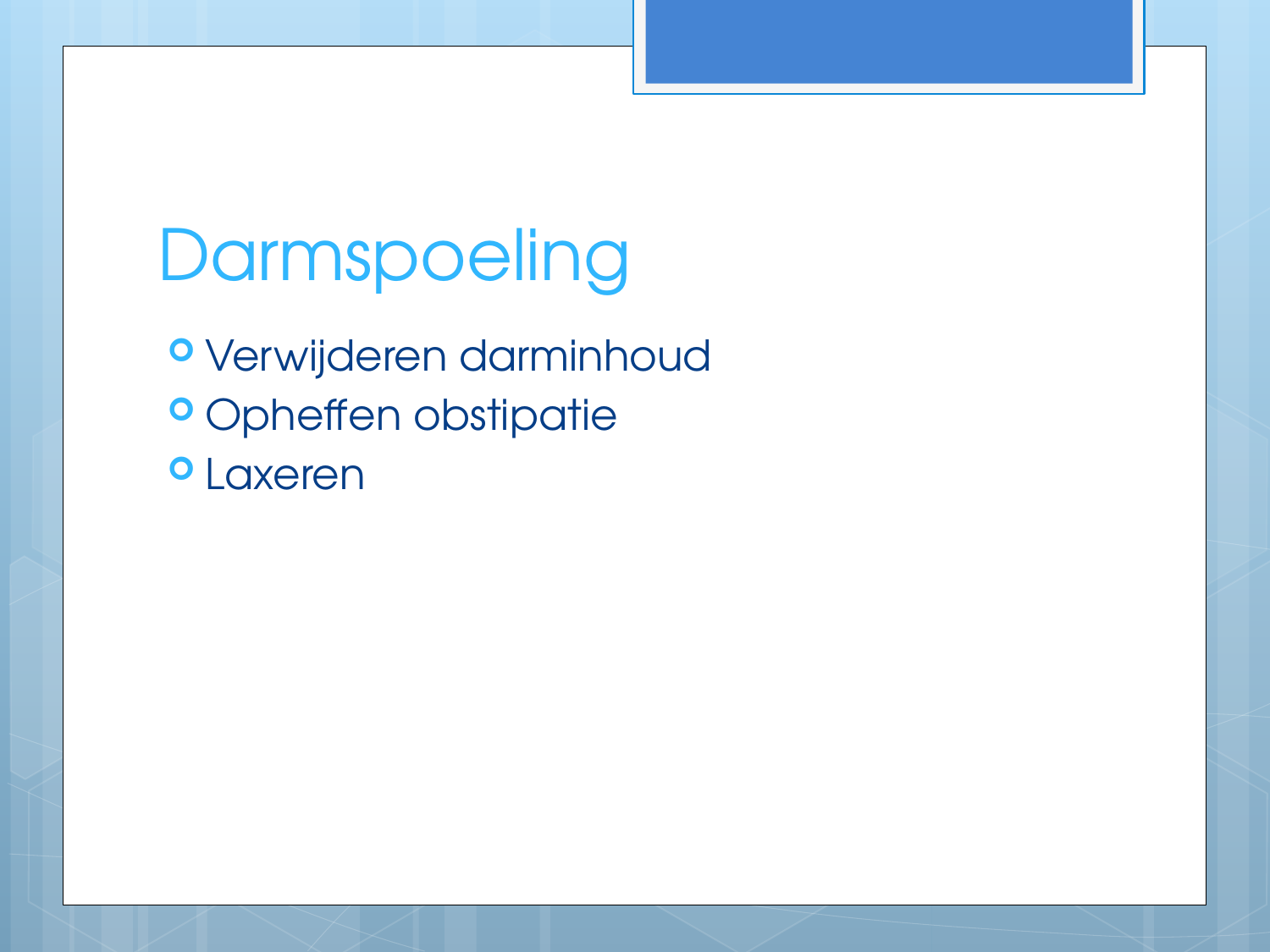

# Darmspoeling
Verwijderen darminhoud
Opheffen obstipatie
Laxeren